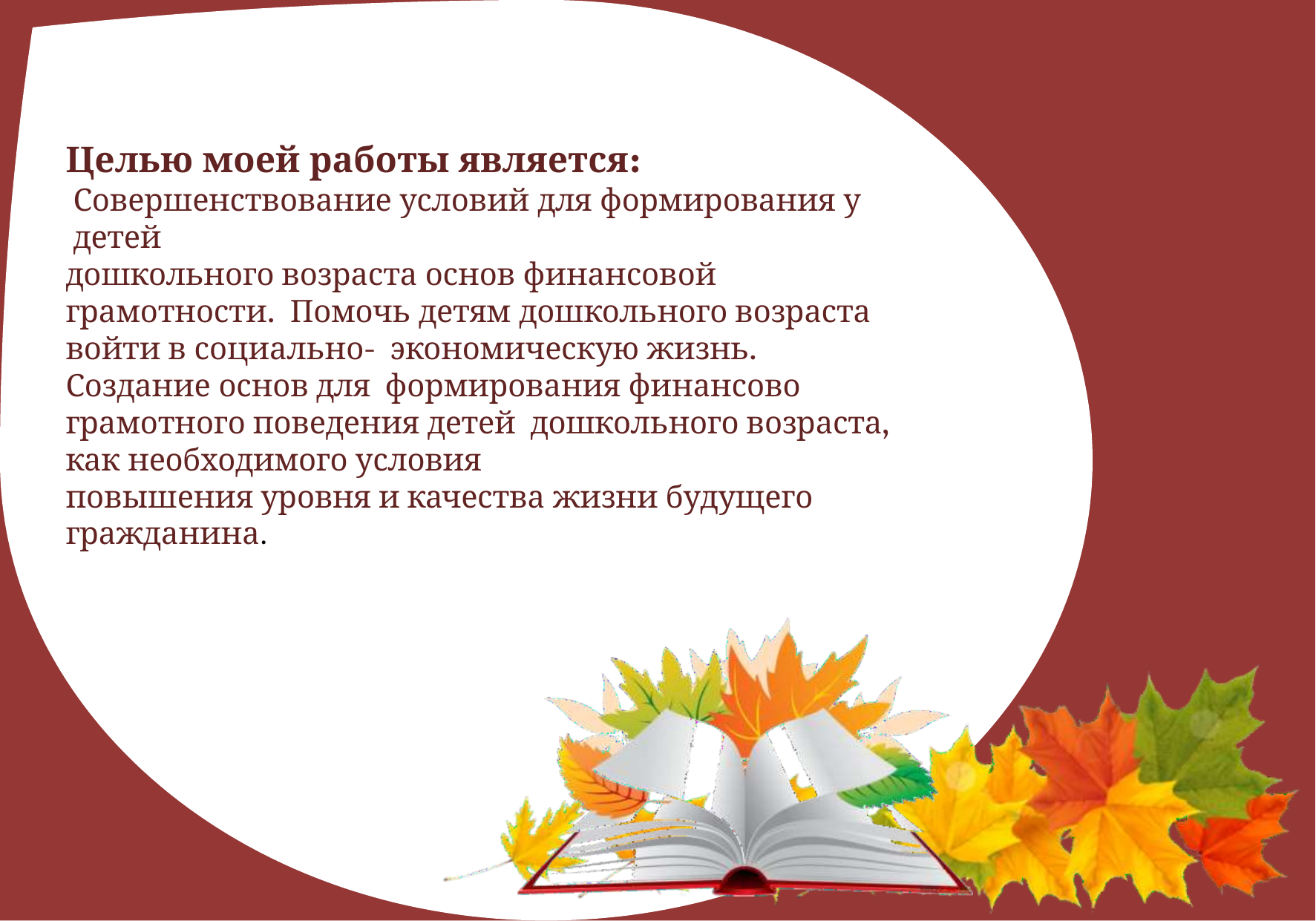

Целью моей работы является:
Совершенствование условий для формирования у детей
дошкольного возраста основ финансовой грамотности.  Помочь детям дошкольного возраста войти в социально-  экономическую жизнь. Создание основ для  формирования финансово грамотного поведения детей  дошкольного возраста, как необходимого условия
повышения уровня и качества жизни будущего
гражданина.